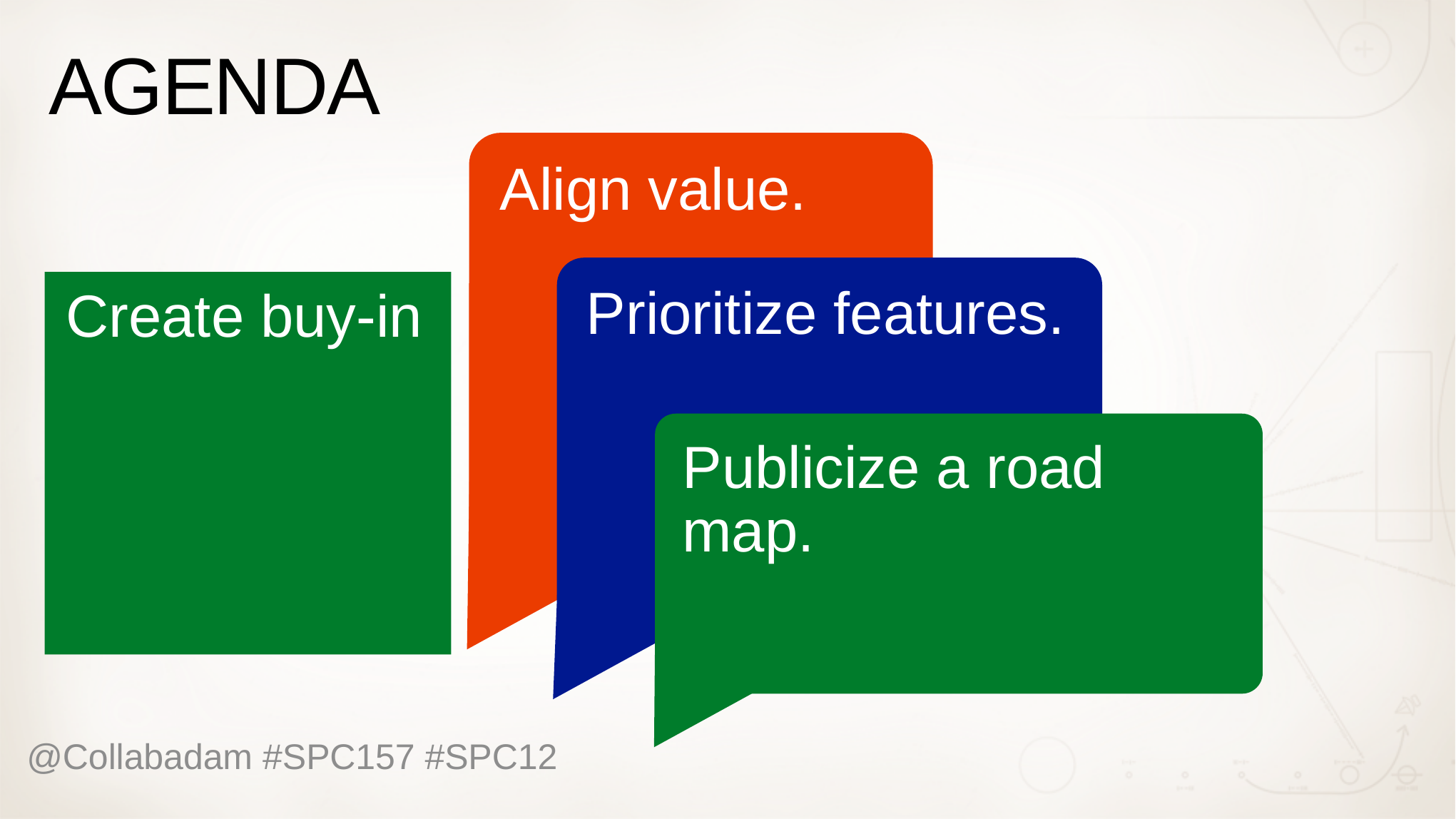

# AGENDA
Align value.

Prioritize features.

Create buy-in
Publicize a road map.